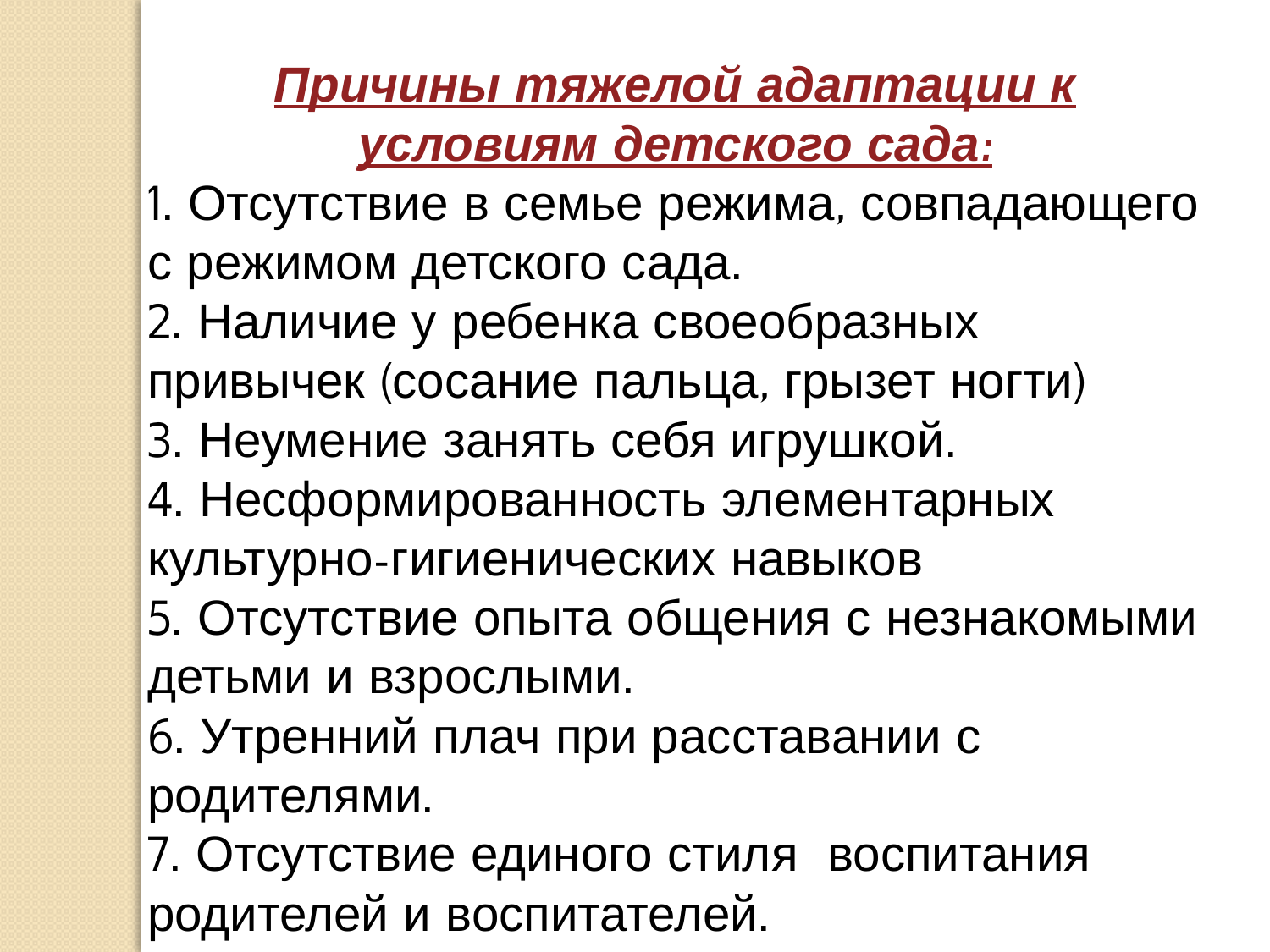

Причины тяжелой адаптации к условиям детского сада:
1. Отсутствие в семье режима, совпадающего с режимом детского сада.
2. Наличие у ребенка своеобразных привычек (сосание пальца, грызет ногти)
3. Неумение занять себя игрушкой.
4. Несформированность элементарных культурно-гигиенических навыков
5. Отсутствие опыта общения с незнакомыми детьми и взрослыми.
6. Утренний плач при расставании с родителями.
7. Отсутствие единого стиля  воспитания родителей и воспитателей.